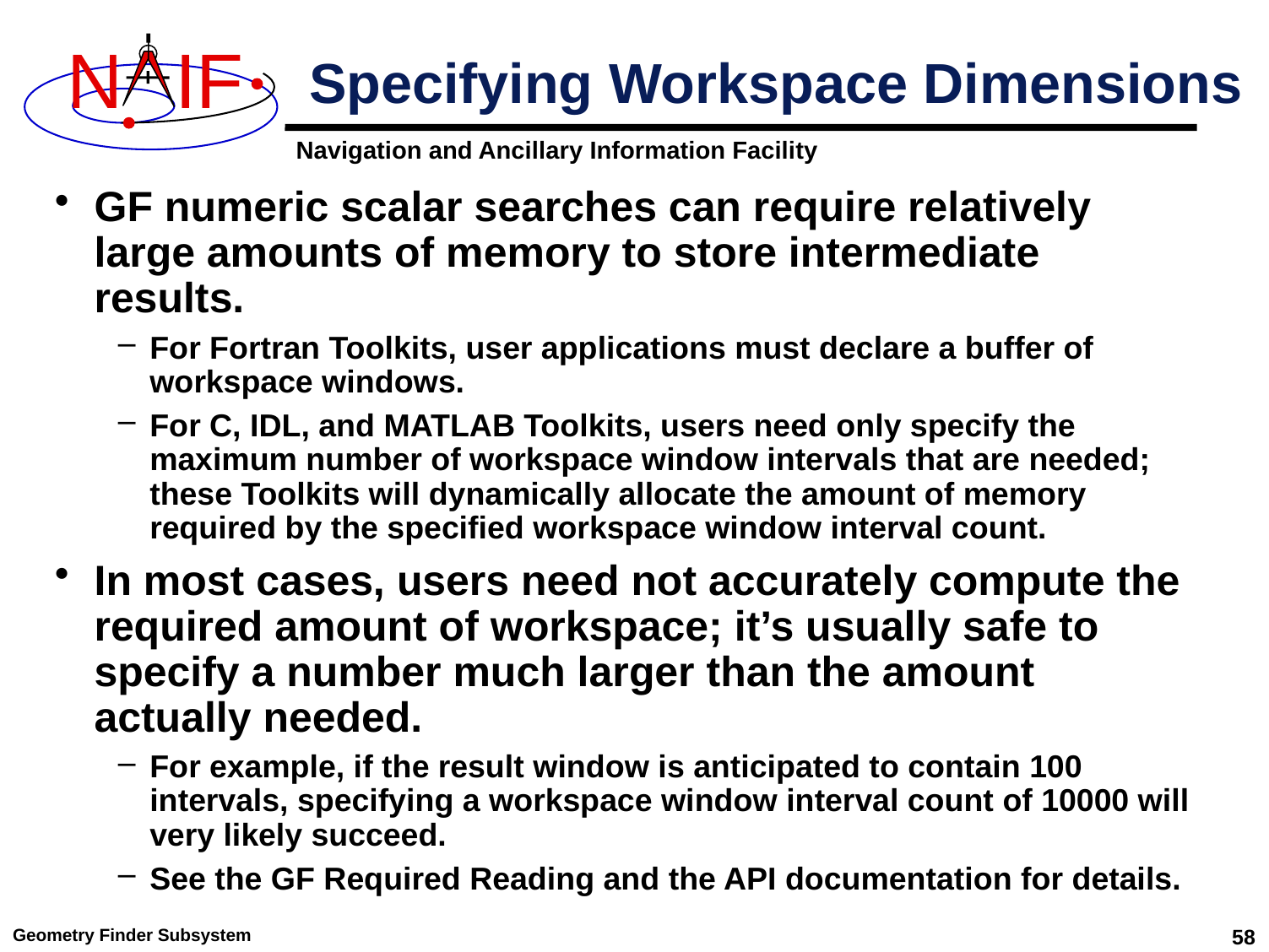

# Specifying Workspace Dimensions
GF numeric scalar searches can require relatively large amounts of memory to store intermediate results.
For Fortran Toolkits, user applications must declare a buffer of workspace windows.
For C, IDL, and MATLAB Toolkits, users need only specify the maximum number of workspace window intervals that are needed; these Toolkits will dynamically allocate the amount of memory required by the specified workspace window interval count.
In most cases, users need not accurately compute the required amount of workspace; it’s usually safe to specify a number much larger than the amount actually needed.
For example, if the result window is anticipated to contain 100 intervals, specifying a workspace window interval count of 10000 will very likely succeed.
See the GF Required Reading and the API documentation for details.
Geometry Finder Subsystem
58